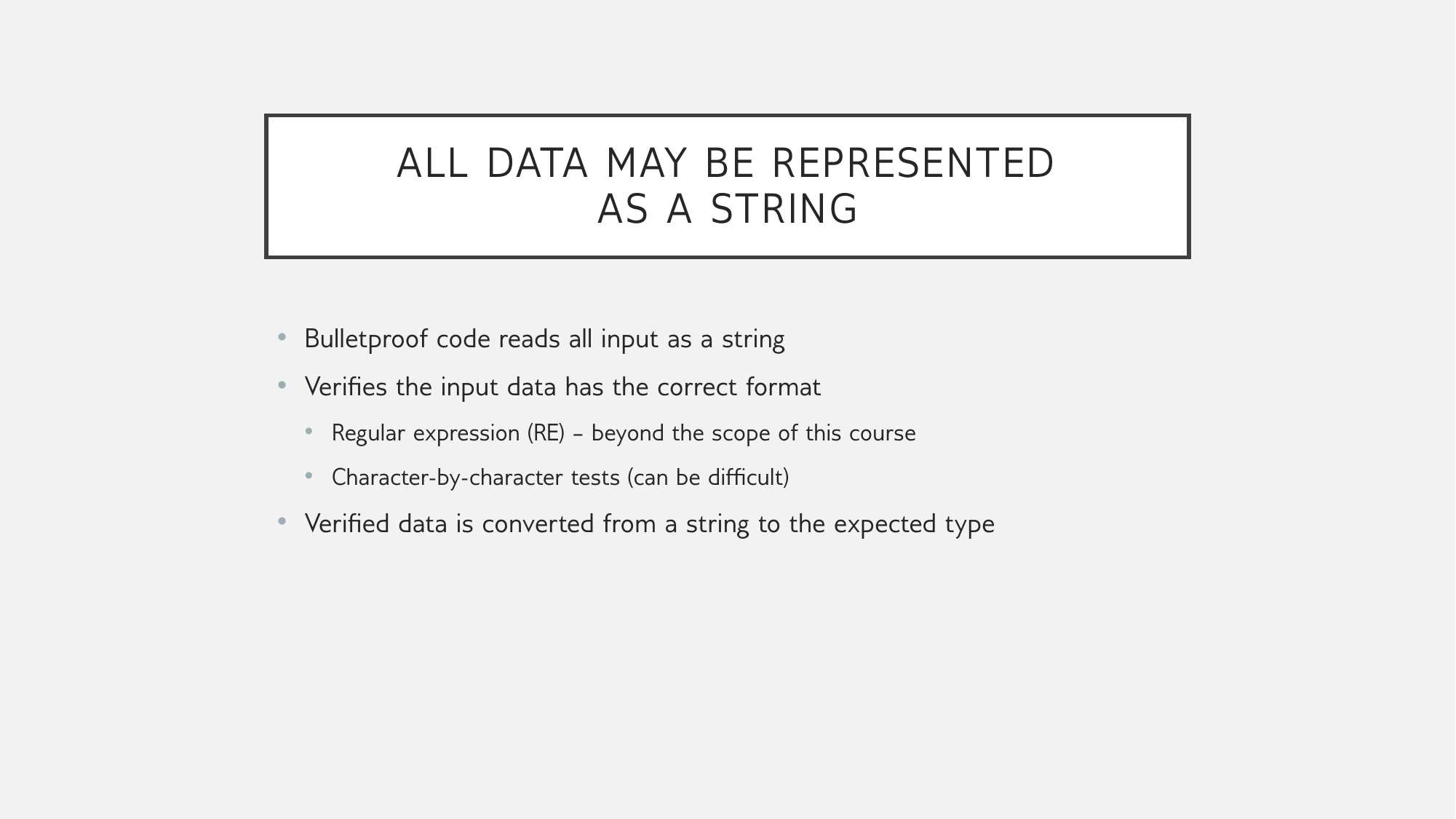

# All data May be represented as a string
Bulletproof code reads all input as a string
Verifies the input data has the correct format
Regular expression (RE) – beyond the scope of this course
Character-by-character tests (can be difficult)
Verified data is converted from a string to the expected type